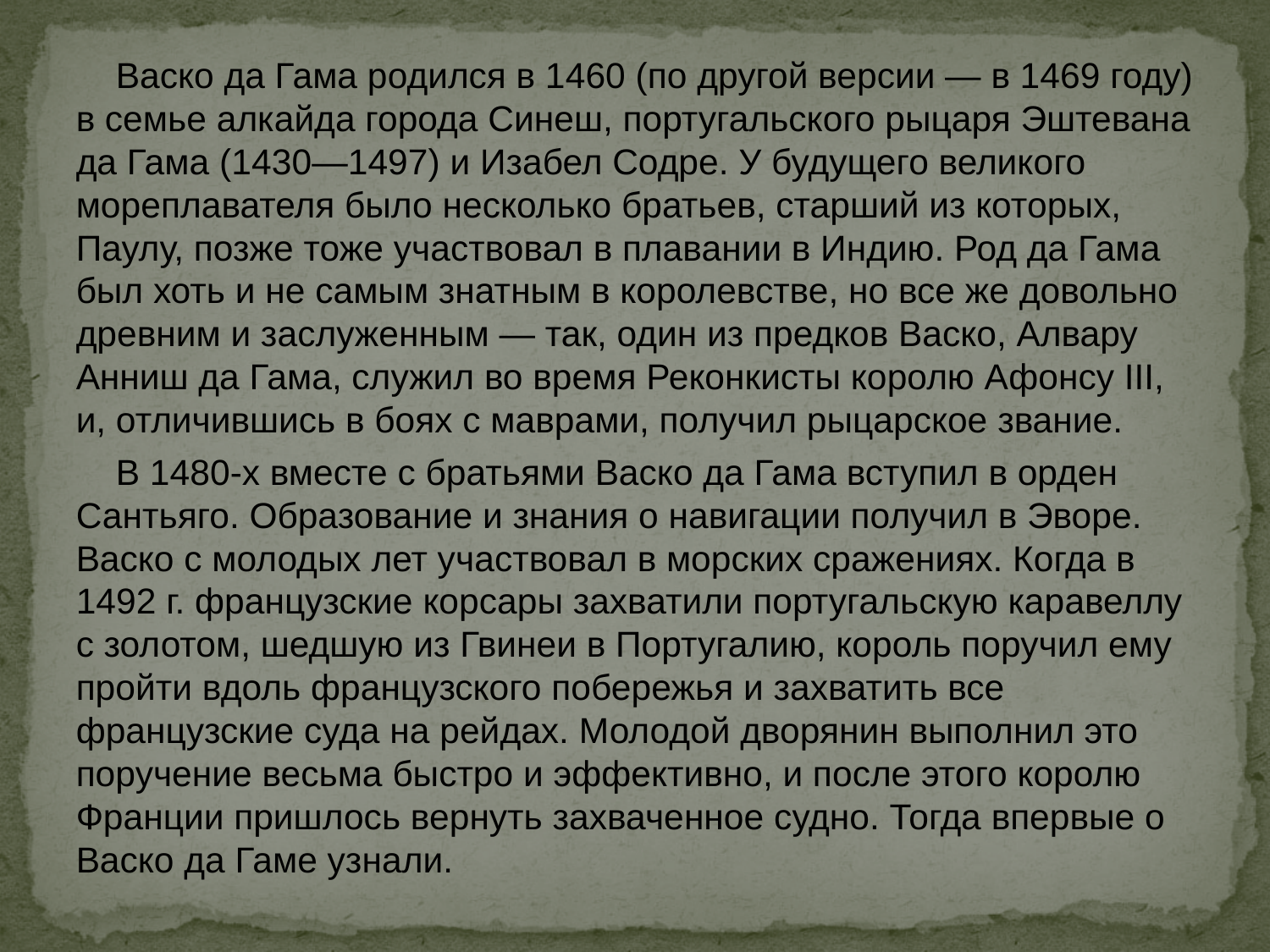

Васко да Гама родился в 1460 (по другой версии — в 1469 году) в семье алкайда города Синеш, португальского рыцаря Эштевана да Гама (1430—1497) и Изабел Содре. У будущего великого мореплавателя было несколько братьев, старший из которых, Паулу, позже тоже участвовал в плавании в Индию. Род да Гама был хоть и не самым знатным в королевстве, но все же довольно древним и заслуженным — так, один из предков Васко, Алвару Анниш да Гама, служил во время Реконкисты королю Афонсу III, и, отличившись в боях с маврами, получил рыцарское звание.
    В 1480-х вместе с братьями Васко да Гама вступил в орден Сантьяго. Образование и знания о навигации получил в Эворе. Васко с молодых лет участвовал в морских сражениях. Когда в 1492 г. французские корсары захватили португальскую каравеллу с золотом, шедшую из Гвинеи в Португалию, король поручил ему пройти вдоль французского побережья и захватить все французские суда на рейдах. Молодой дворянин выполнил это поручение весьма быстро и эффективно, и после этого королю Франции пришлось вернуть захваченное судно. Тогда впервые о Васко да Гаме узнали.